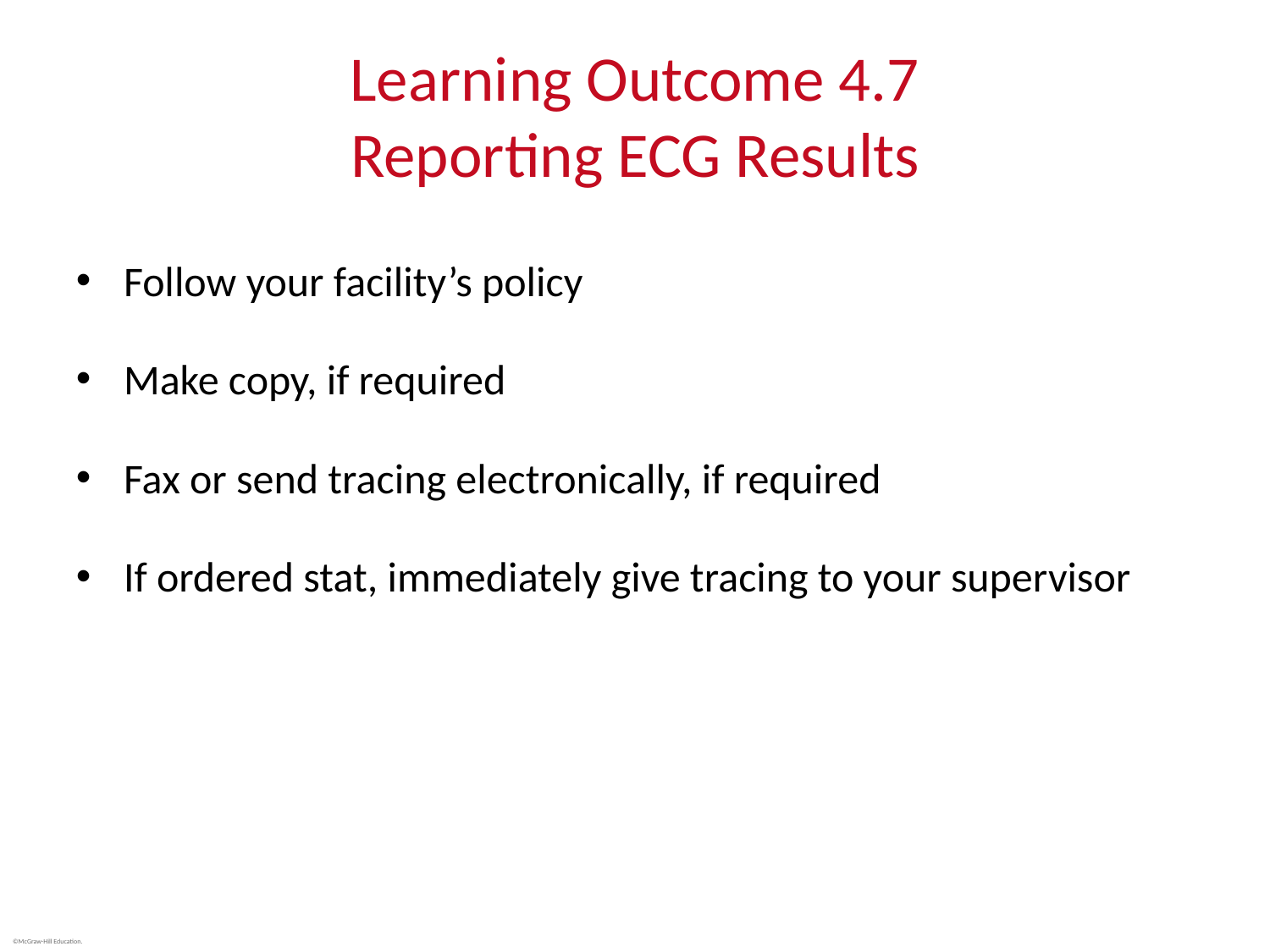

# Learning Outcome 4.7 Reporting ECG Results
Follow your facility’s policy
Make copy, if required
Fax or send tracing electronically, if required
If ordered stat, immediately give tracing to your supervisor